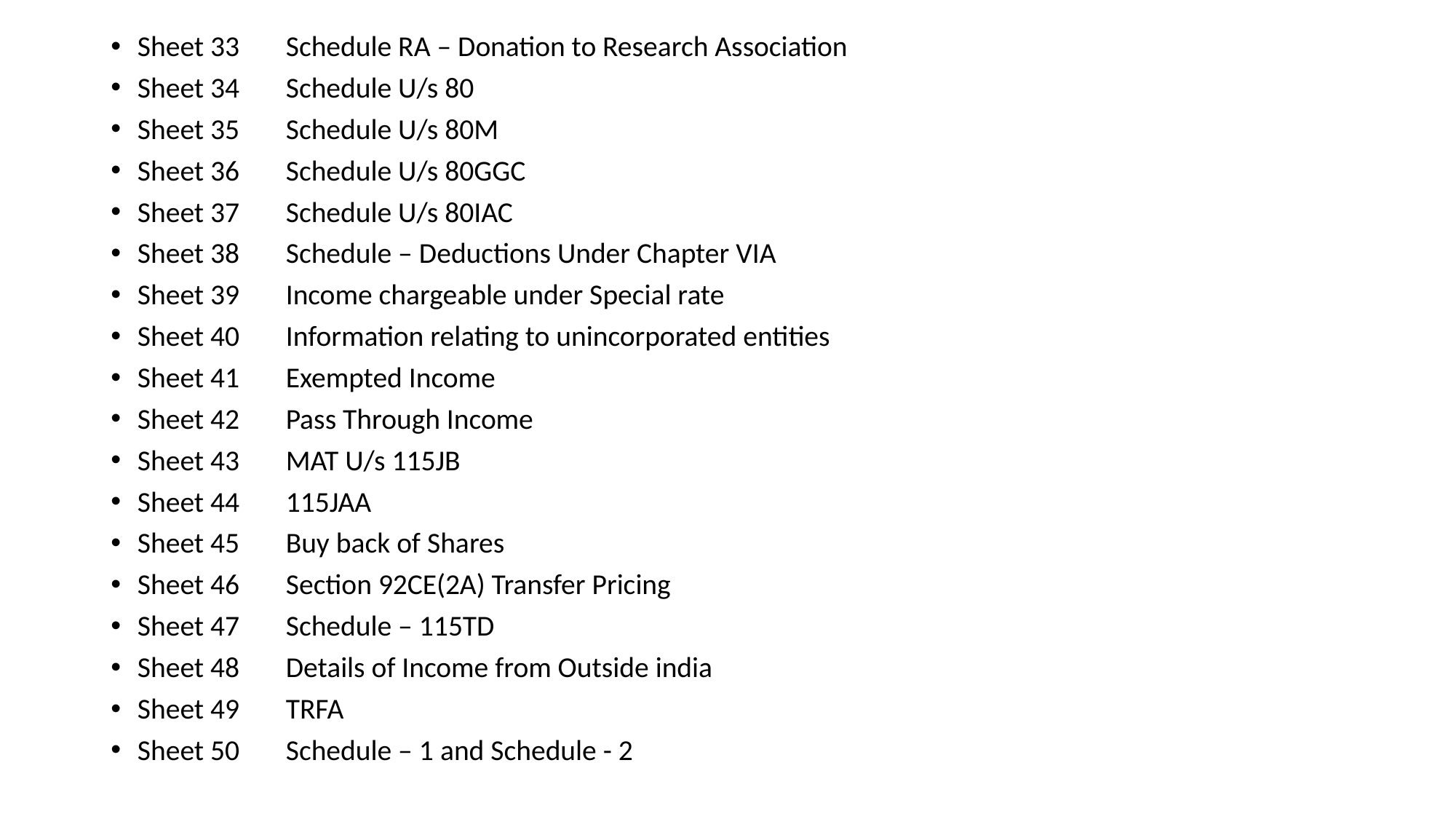

Sheet 33		Schedule RA – Donation to Research Association
Sheet 34		Schedule U/s 80
Sheet 35		Schedule U/s 80M
Sheet 36		Schedule U/s 80GGC
Sheet 37		Schedule U/s 80IAC
Sheet 38		Schedule – Deductions Under Chapter VIA
Sheet 39		Income chargeable under Special rate
Sheet 40 		Information relating to unincorporated entities
Sheet 41		Exempted Income
Sheet 42		Pass Through Income
Sheet 43 		MAT U/s 115JB
Sheet 44		115JAA
Sheet 45		Buy back of Shares
Sheet 46		Section 92CE(2A) Transfer Pricing
Sheet 47		Schedule – 115TD
Sheet 48		Details of Income from Outside india
Sheet 49		TRFA
Sheet 50		Schedule – 1 and Schedule - 2